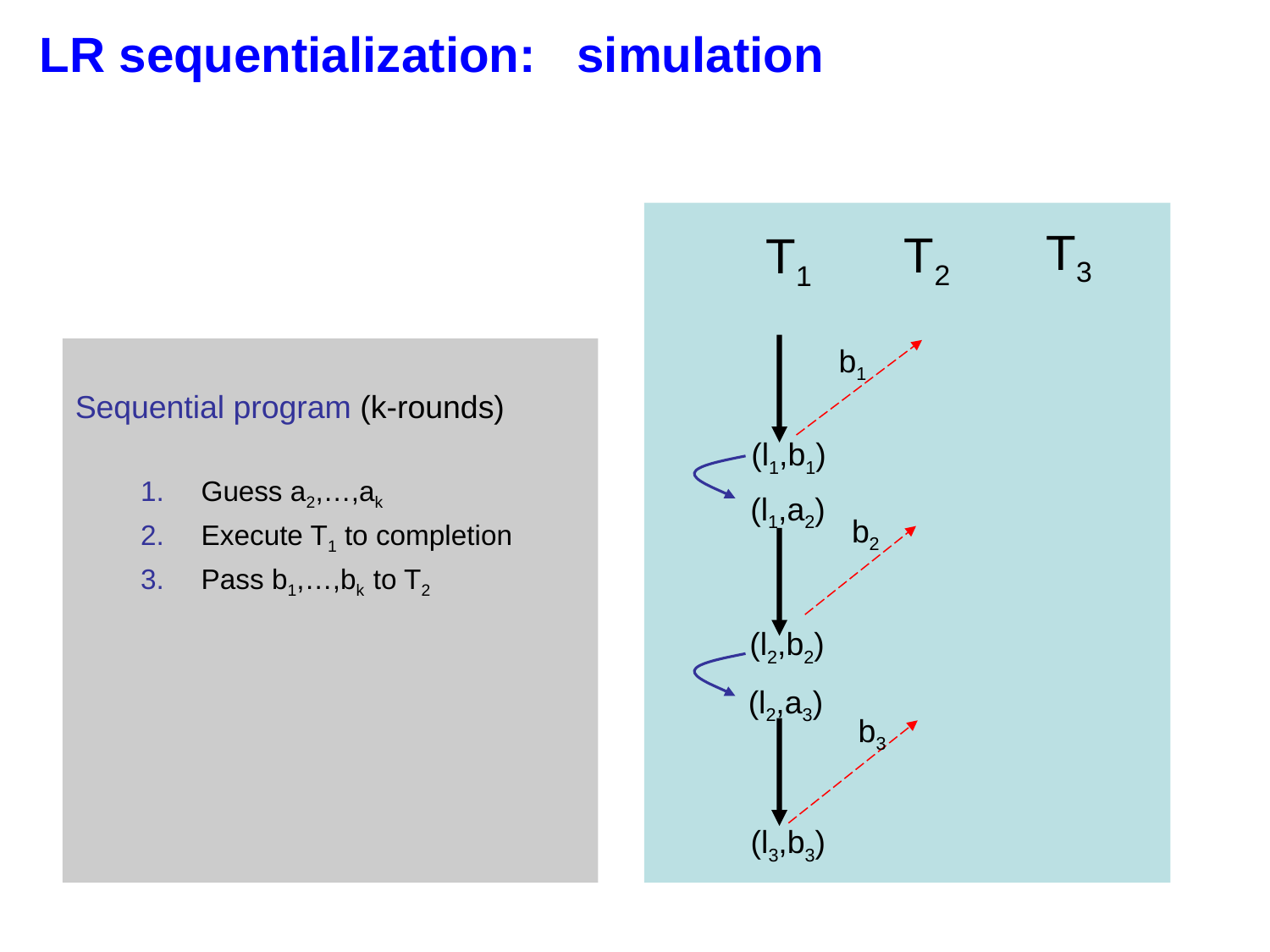

# LR sequentialization:   simulation

T3
T2
T1

b1

Sequential program (k-rounds)

Guess a2,…,ak
Execute T1 to completion
Pass b1,…,bk  to T2

(l1,b1)

(l1,a2)
b2

(l2,b2)

(l2,a3)
b3

(l3,b3)